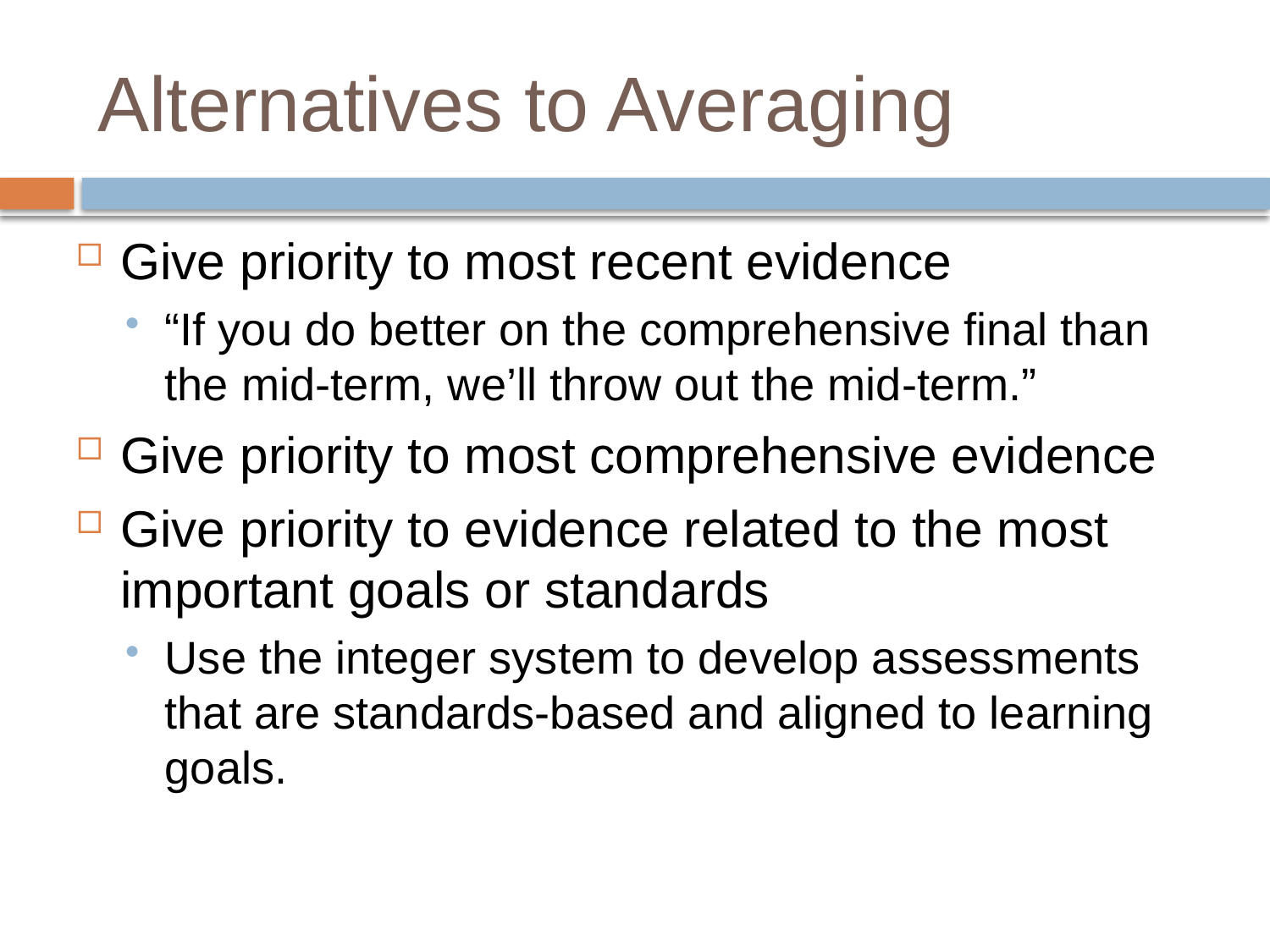

# Alternatives to Averaging
Give priority to most recent evidence
“If you do better on the comprehensive final than the mid-term, we’ll throw out the mid-term.”
Give priority to most comprehensive evidence
Give priority to evidence related to the most important goals or standards
Use the integer system to develop assessments that are standards-based and aligned to learning goals.